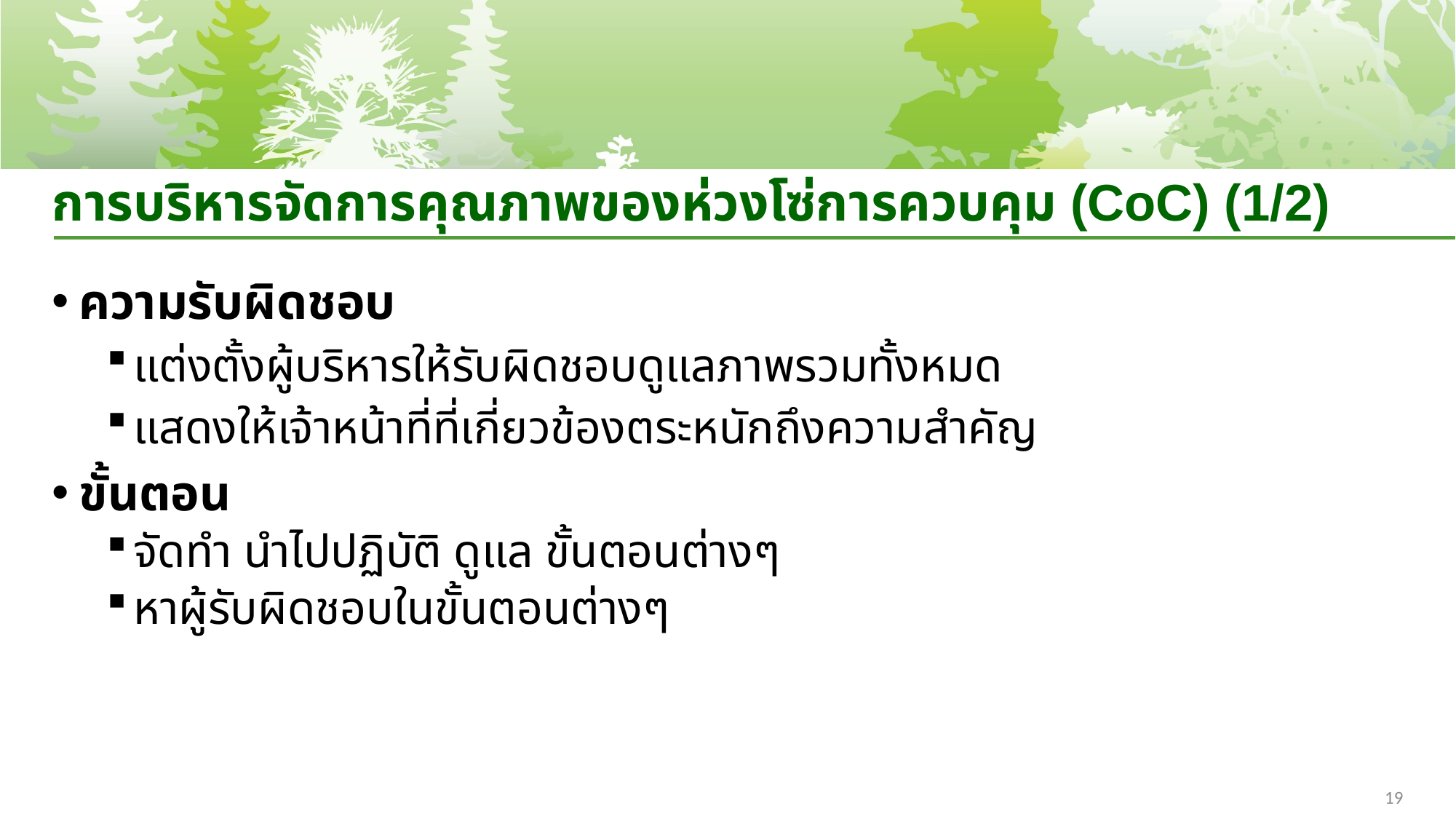

# การบริหารจัดการคุณภาพของห่วงโซ่การควบคุม (CoC) (1/2)
ความรับผิดชอบ
แต่งตั้งผู้บริหารให้รับผิดชอบดูแลภาพรวมทั้งหมด
แสดงให้เจ้าหน้าที่ที่เกี่ยวข้องตระหนักถึงความสำคัญ
ขั้นตอน
จัดทำ นำไปปฏิบัติ ดูแล ขั้นตอนต่างๆ
หาผู้รับผิดชอบในขั้นตอนต่างๆ

19